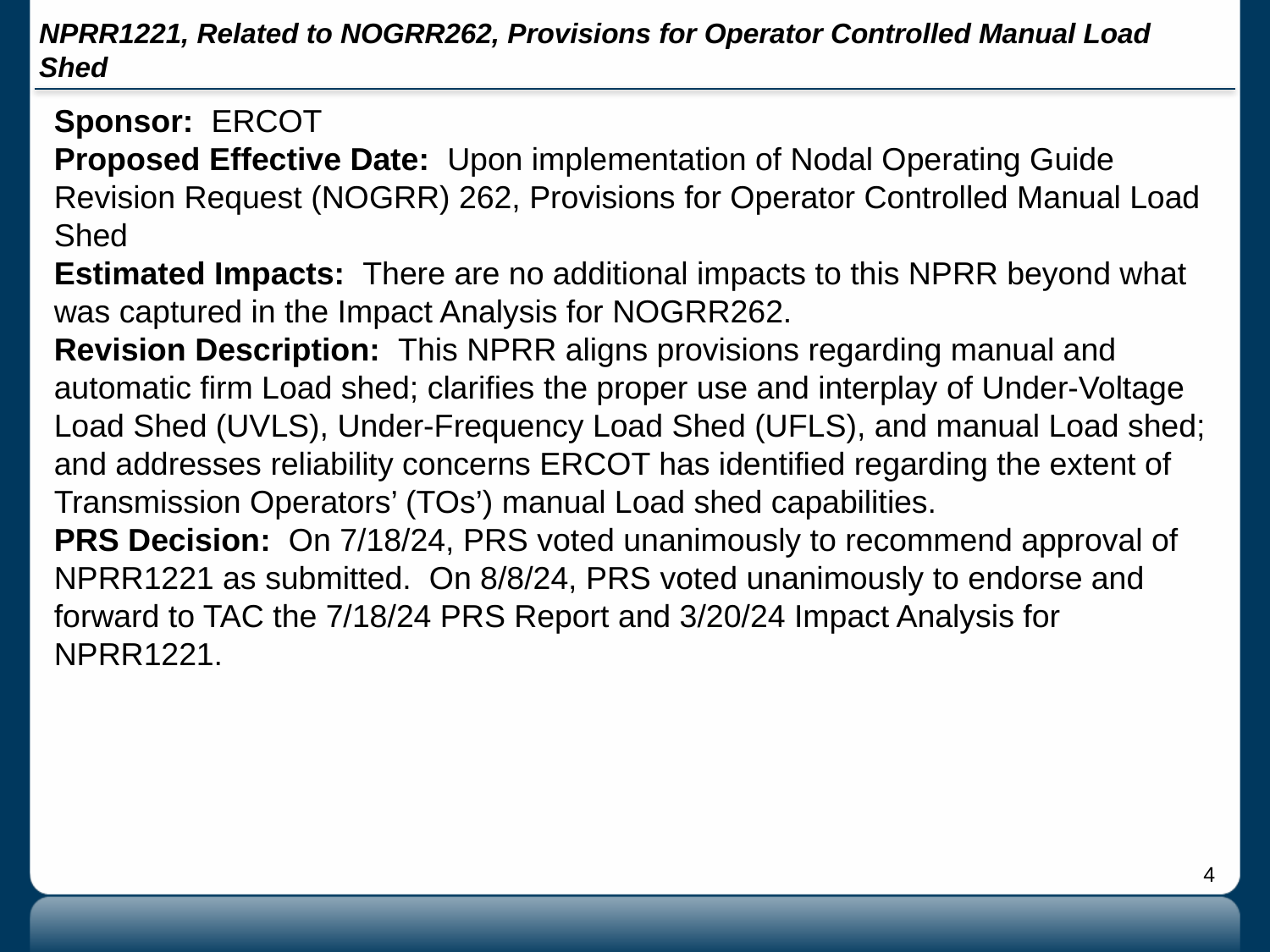

# NPRR1221, Related to NOGRR262, Provisions for Operator Controlled Manual Load Shed
Sponsor:  ERCOT
Proposed Effective Date:  Upon implementation of Nodal Operating Guide Revision Request (NOGRR) 262, Provisions for Operator Controlled Manual Load Shed
Estimated Impacts:  There are no additional impacts to this NPRR beyond what was captured in the Impact Analysis for NOGRR262.
Revision Description:  This NPRR aligns provisions regarding manual and automatic firm Load shed; clarifies the proper use and interplay of Under-Voltage Load Shed (UVLS), Under-Frequency Load Shed (UFLS), and manual Load shed; and addresses reliability concerns ERCOT has identified regarding the extent of Transmission Operators’ (TOs’) manual Load shed capabilities.
PRS Decision:  On 7/18/24, PRS voted unanimously to recommend approval of NPRR1221 as submitted.  On 8/8/24, PRS voted unanimously to endorse and forward to TAC the 7/18/24 PRS Report and 3/20/24 Impact Analysis for NPRR1221.